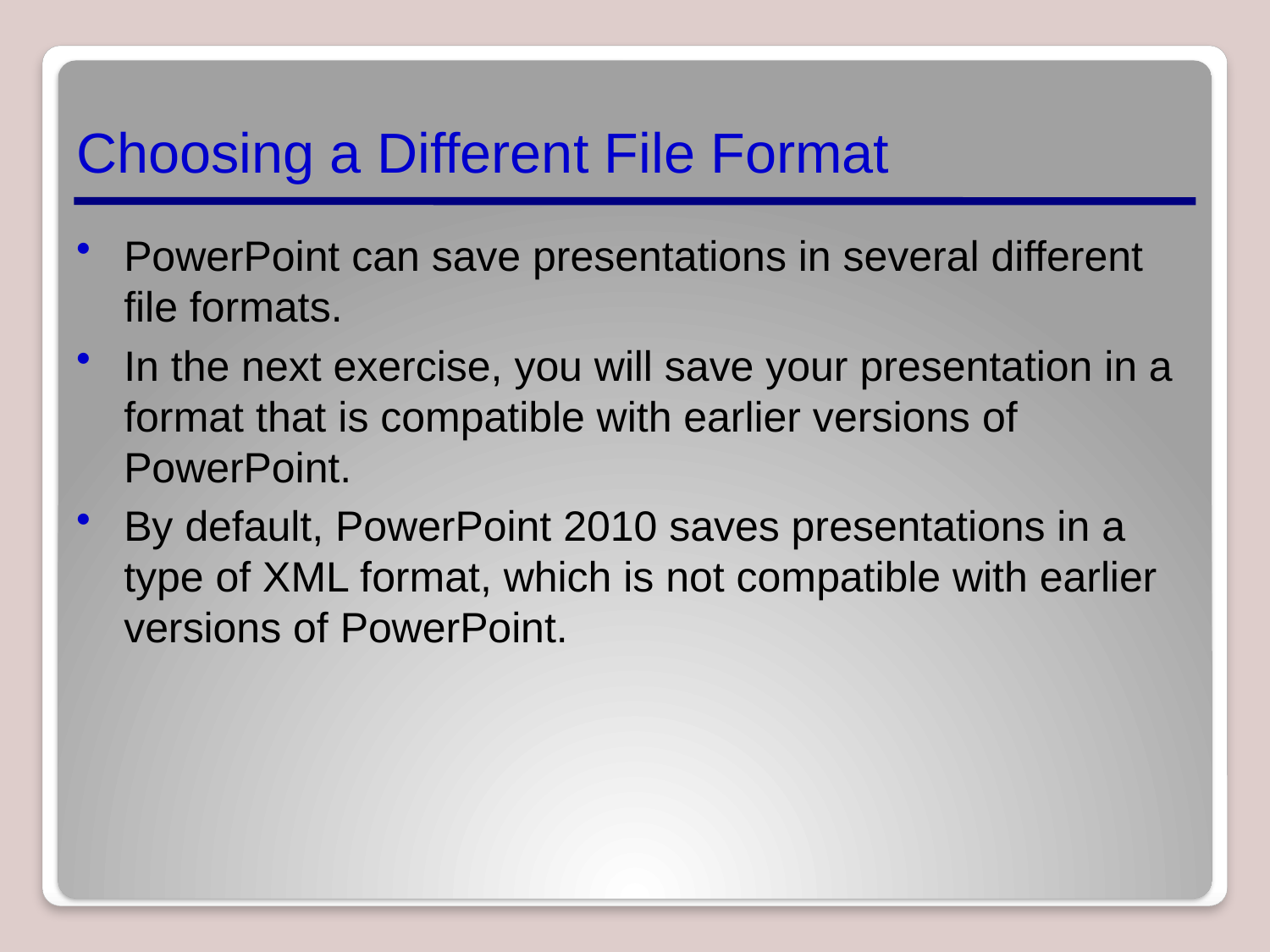

# Choosing a Different File Format
PowerPoint can save presentations in several different file formats.
In the next exercise, you will save your presentation in a format that is compatible with earlier versions of PowerPoint.
By default, PowerPoint 2010 saves presentations in a type of XML format, which is not compatible with earlier versions of PowerPoint.